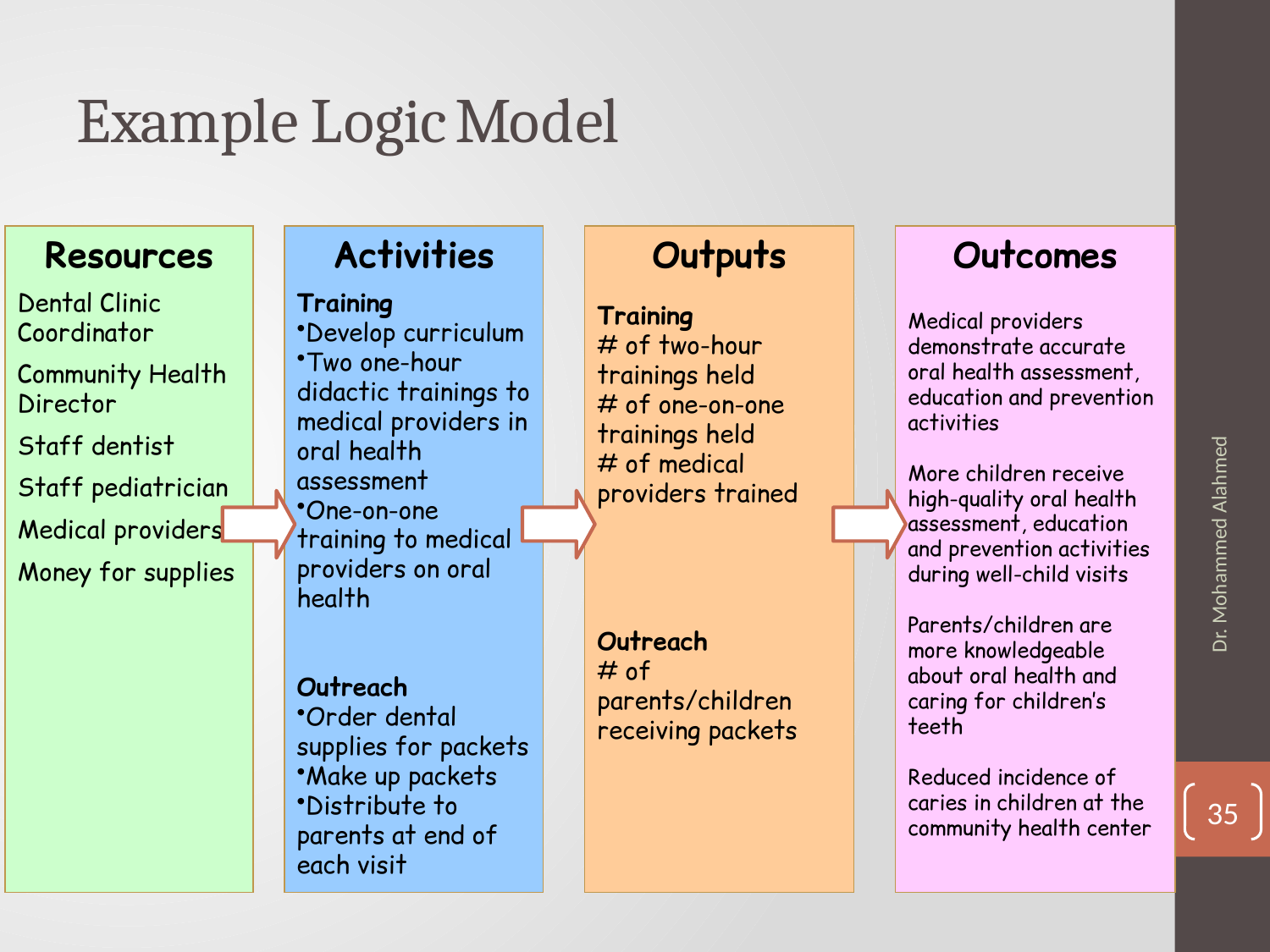

# Example Logic Model
Resources
Dental Clinic Coordinator
Community Health Director
Staff dentist
Staff pediatrician
Medical providers
Money for supplies

Activities
Training
Develop curriculum
Two one-hour didactic trainings to medical providers in oral health assessment
One-on-one training to medical providers on oral health

Outreach
Order dental supplies for packets
Make up packets
Distribute to parents at end of each visit

Outputs

Training
# of two-hour trainings held
# of one-on-one trainings held
# of medical providers trained

Outreach
# of parents/children receiving packets

Outcomes

Medical providers demonstrate accurate oral health assessment, education and prevention activities

More children receive high-quality oral health assessment, education and prevention activities during well-child visits

Parents/children are more knowledgeable about oral health and caring for children’s teeth

Reduced incidence of caries in children at the community health center

Dr. Mohammed Alahmed
35